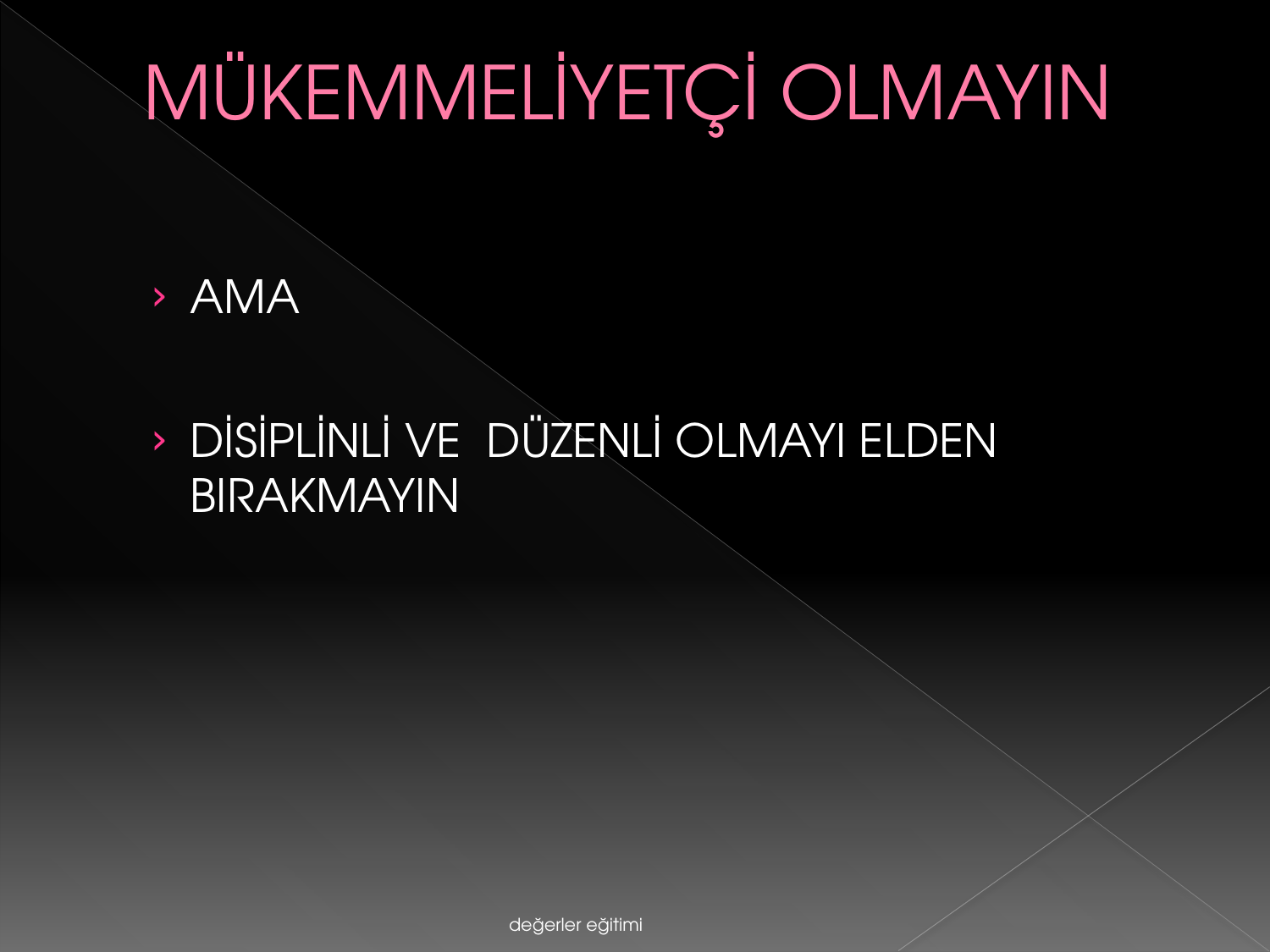

# MÜKEMMELİYETÇİ OLMAYIN
AMA

DİSİPLİNLİ VE  DÜZENLİ OLMAYI ELDEN BIRAKMAYIN
değerler eğitimi